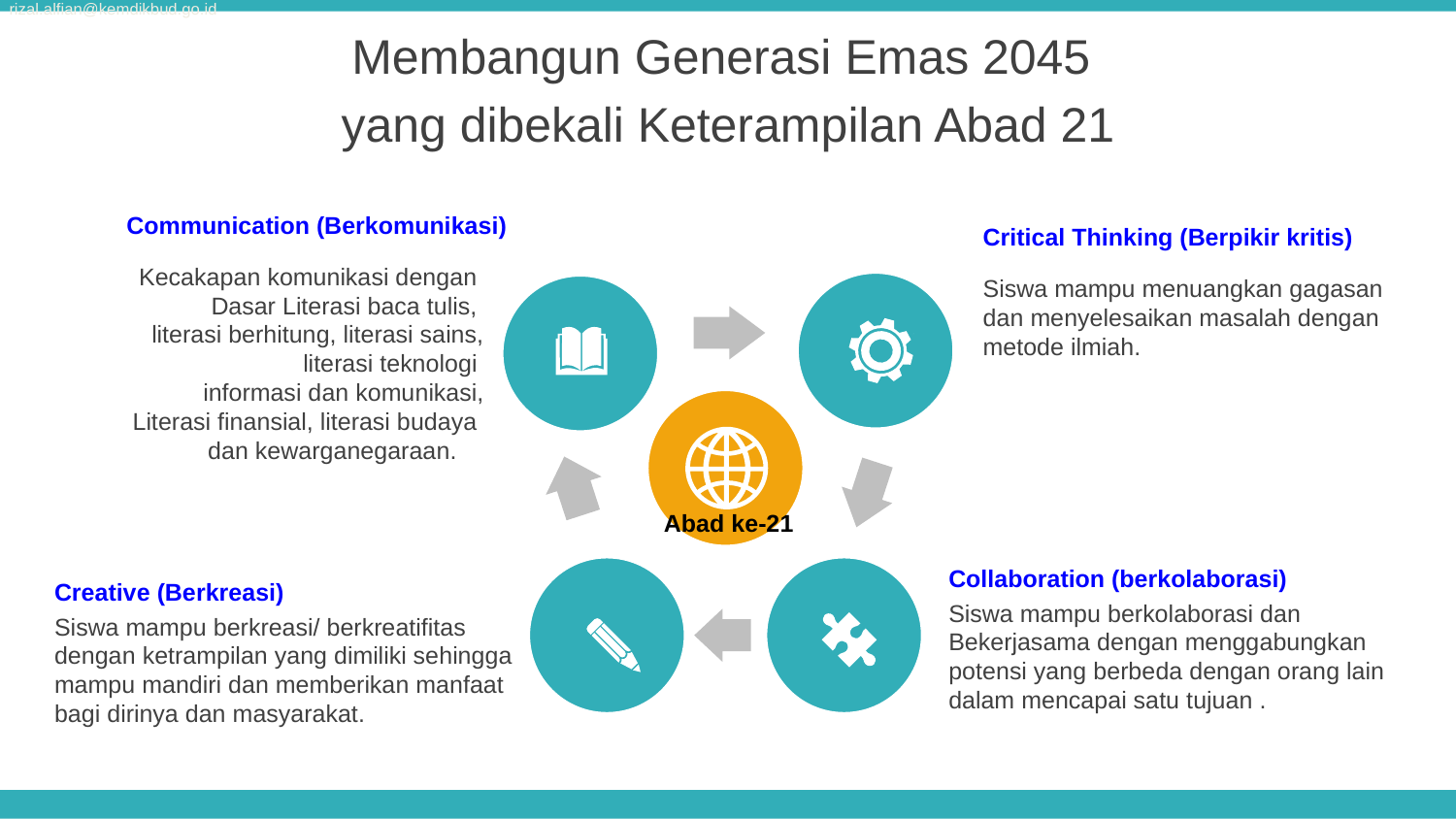

rizal.alfian@kemdikbud.go.id
Membangun Generasi Emas 2045
yang dibekali Keterampilan Abad 21
Communication (Berkomunikasi)
Kecakapan komunikasi dengan
Dasar Literasi baca tulis,
literasi berhitung, literasi sains,
 literasi teknologi
informasi dan komunikasi,
 Literasi finansial, literasi budaya
dan kewarganegaraan.
Critical Thinking (Berpikir kritis)
Siswa mampu menuangkan gagasan dan menyelesaikan masalah dengan metode ilmiah.

Abad ke-21
Collaboration (berkolaborasi)
Siswa mampu berkolaborasi dan
Bekerjasama dengan menggabungkan
potensi yang berbeda dengan orang lain
dalam mencapai satu tujuan .

Creative (Berkreasi)
Siswa mampu berkreasi/ berkreatifitas
dengan ketrampilan yang dimiliki sehingga mampu mandiri dan memberikan manfaat bagi dirinya dan masyarakat.